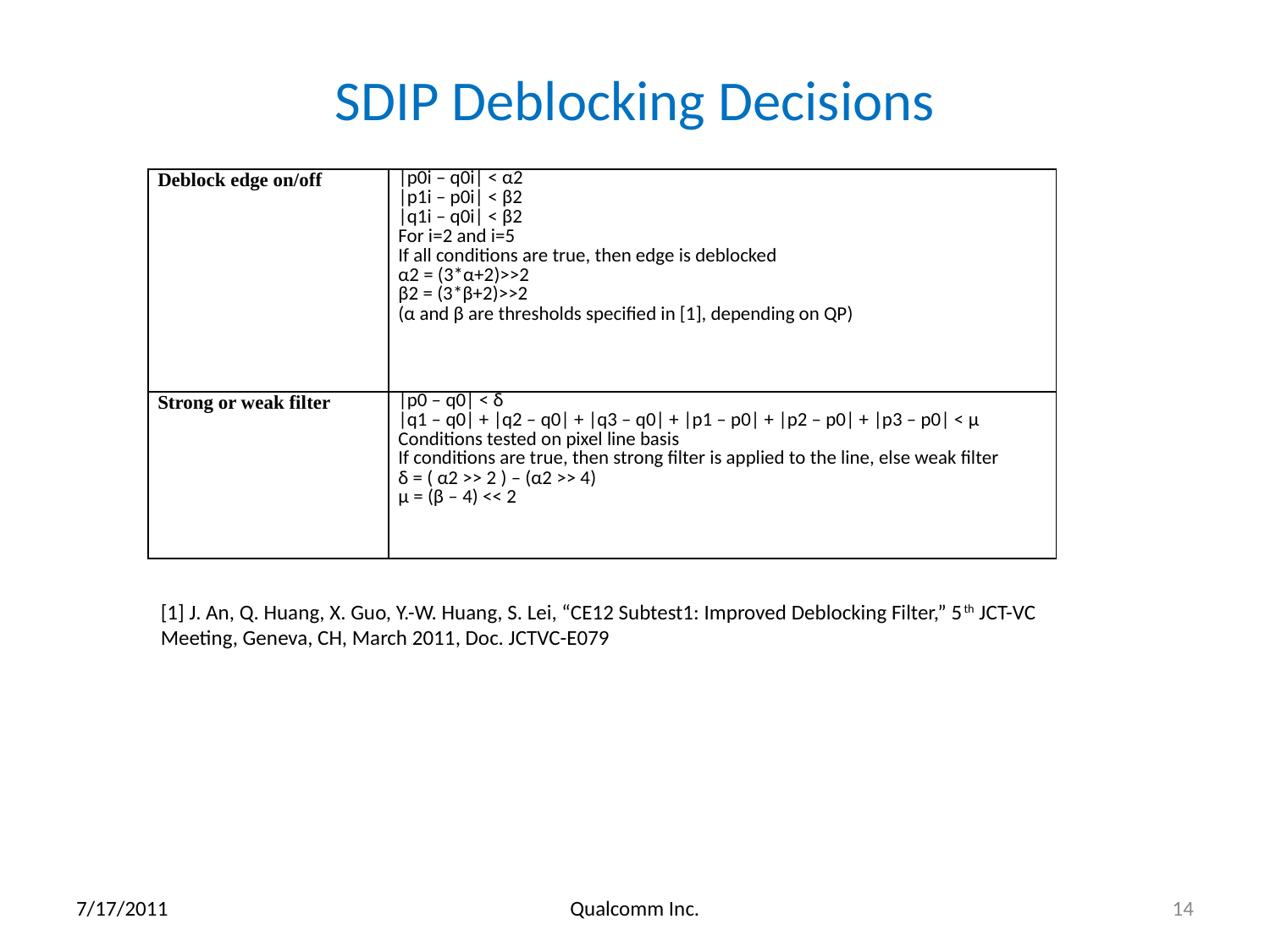

# SDIP Deblocking Decisions
| Deblock edge on/off | |p0i – q0i| < α2 |p1i – p0i| < β2 |q1i – q0i| < β2 For i=2 and i=5 If all conditions are true, then edge is deblocked α2 = (3\*α+2)>>2 β2 = (3\*β+2)>>2 (α and β are thresholds specified in [1], depending on QP) |
| --- | --- |
| Strong or weak filter | |p0 – q0| < δ |q1 – q0| + |q2 – q0| + |q3 – q0| + |p1 – p0| + |p2 – p0| + |p3 – p0| < μ Conditions tested on pixel line basis If conditions are true, then strong filter is applied to the line, else weak filter δ = ( α2 >> 2 ) – (α2 >> 4) μ = (β – 4) << 2 |
[1] J. An, Q. Huang, X. Guo, Y.-W. Huang, S. Lei, “CE12 Subtest1: Improved Deblocking Filter,” 5th JCT-VC Meeting, Geneva, CH, March 2011, Doc. JCTVC-E079
7/17/2011
Qualcomm Inc.
14